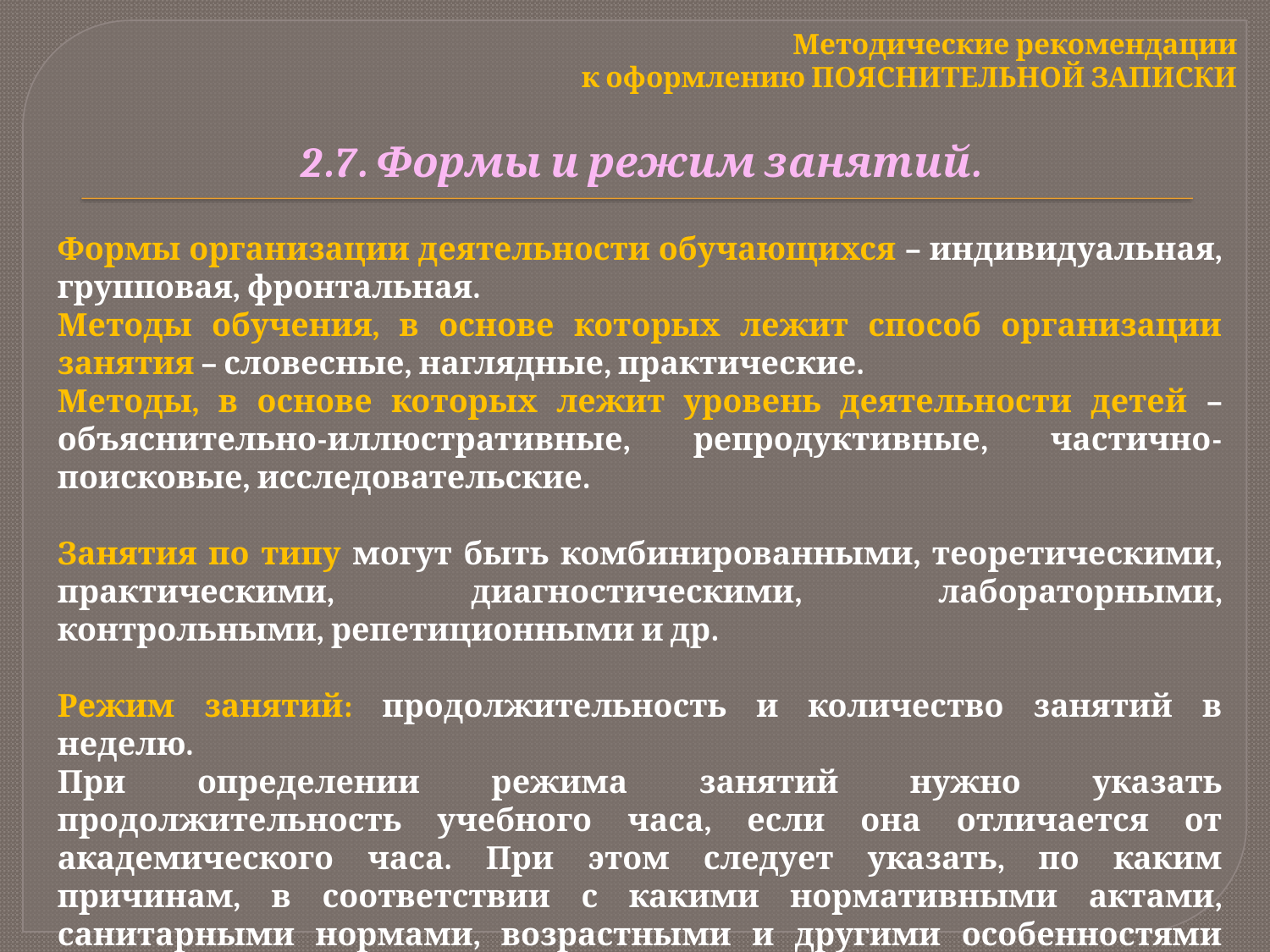

Методические рекомендации
к оформлению ПОЯСНИТЕЛЬНОЙ ЗАПИСКИ
2.7. Формы и режим занятий.

Формы организации деятельности обучающихся – индивидуальная, групповая, фронтальная.
Методы обучения, в основе которых лежит способ организации занятия – словесные, наглядные, практические.
Методы, в основе которых лежит уровень деятельности детей – объяснительно-иллюстративные, репродуктивные, частично-поисковые, исследовательские.

Занятия по типу могут быть комбинированными, теоретическими, практическими, диагностическими, лабораторными, контрольными, репетиционными и др.

Режим занятий: продолжительность и количество занятий в неделю.
При определении режима занятий нужно указать продолжительность учебного часа, если она отличается от академического часа. При этом следует указать, по каким причинам, в соответствии с какими нормативными актами, санитарными нормами, возрастными и другими особенностями детей, продолжительность учебного часа изменена.